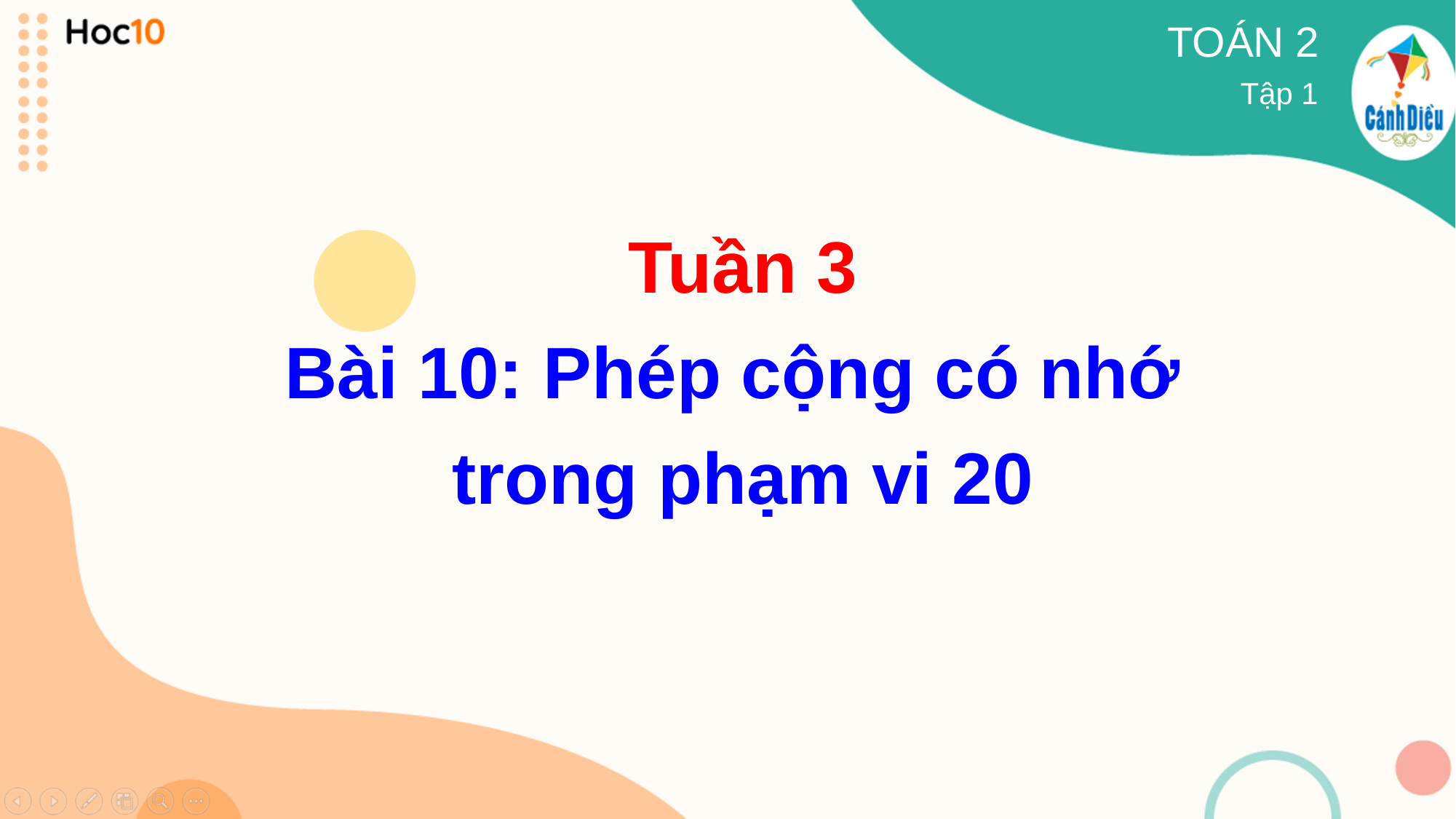

TOÁN 2
Tập 1
Tuần 3
Bài 10: Phép cộng có nhớ
trong phạm vi 20